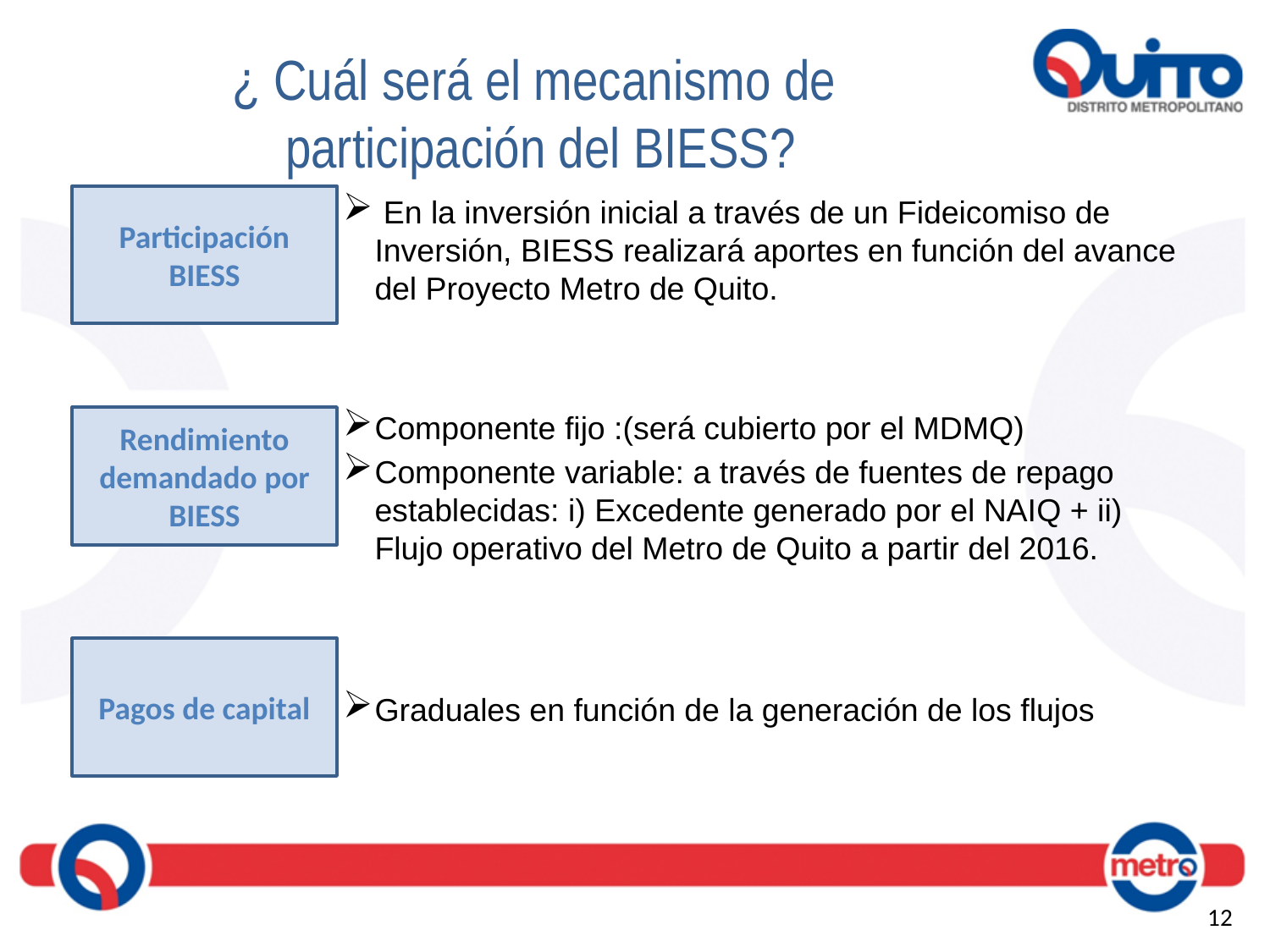

# ¿ Cuál será el mecanismo de participación del BIESS?
Participación BIESS
 En la inversión inicial a través de un Fideicomiso de Inversión, BIESS realizará aportes en función del avance del Proyecto Metro de Quito.
Rendimiento demandado por BIESS
Componente fijo :(será cubierto por el MDMQ)
Componente variable: a través de fuentes de repago establecidas: i) Excedente generado por el NAIQ + ii) Flujo operativo del Metro de Quito a partir del 2016.
Pagos de capital
Graduales en función de la generación de los flujos
12